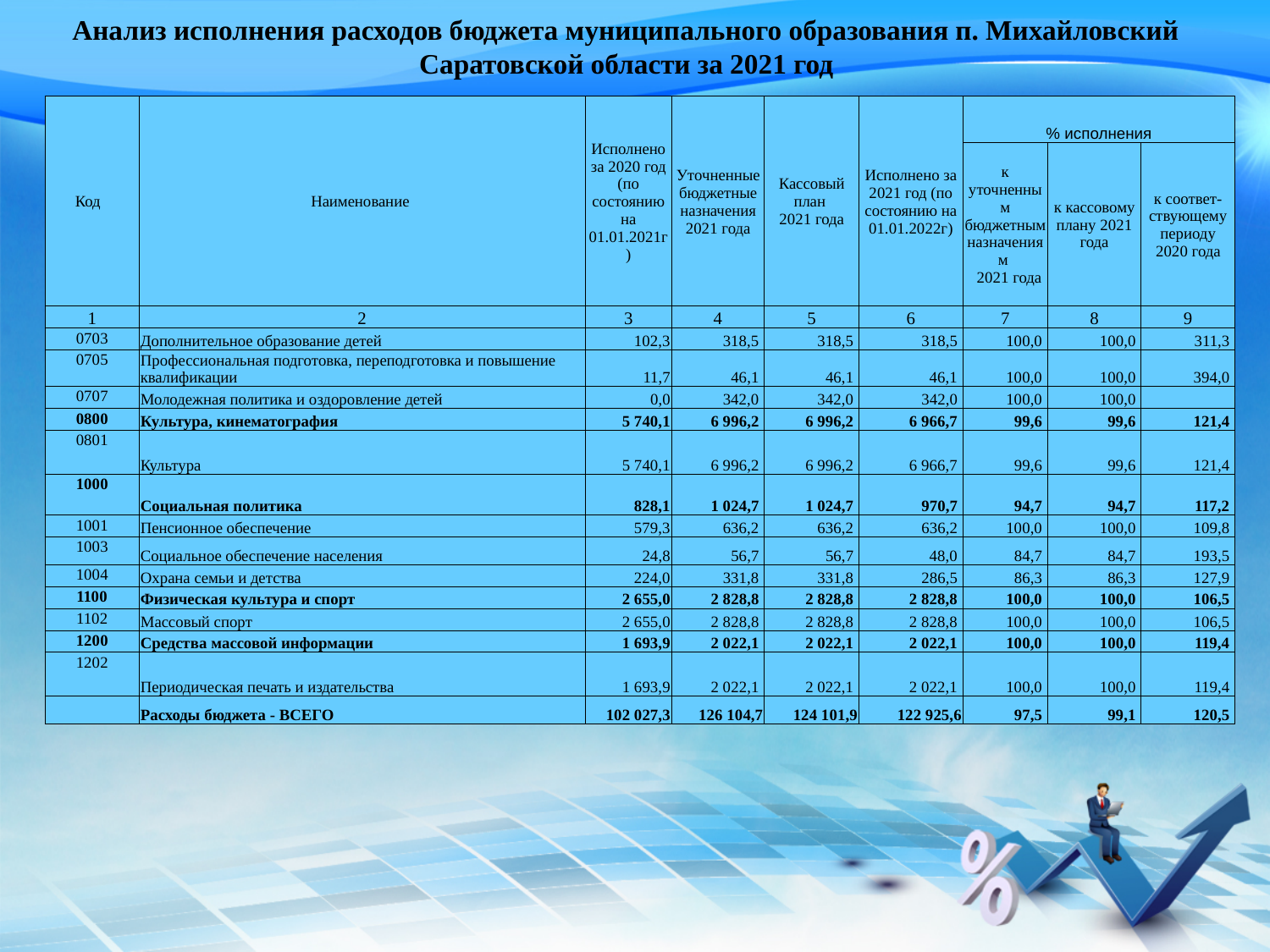

# Анализ исполнения расходов бюджета муниципального образования п. Михайловский Саратовской области за 2021 год
| Код | Наименование | Исполнено за 2020 год (по состоянию на 01.01.2021г) | Уточненные бюджетные назначения 2021 года | Кассовый план 2021 года | Исполнено за 2021 год (по состоянию на 01.01.2022г) | % исполнения |  |  |
| --- | --- | --- | --- | --- | --- | --- | --- | --- |
|  |  |  |  |  |  | к уточненным бюджетным назначениям 2021 года | к кассовому плану 2021 года | к соответ-ствующему периоду 2020 года |
| 1 | 2 | 3 | 4 | 5 | 6 | 7 | 8 | 9 |
| 0703 | Дополнительное образование детей | 102,3 | 318,5 | 318,5 | 318,5 | 100,0 | 100,0 | 311,3 |
| 0705 | Профессиональная подготовка, переподготовка и повышение квалификации | 11,7 | 46,1 | 46,1 | 46,1 | 100,0 | 100,0 | 394,0 |
| 0707 | Молодежная политика и оздоровление детей | 0,0 | 342,0 | 342,0 | 342,0 | 100,0 | 100,0 |  |
| 0800 | Культура, кинематография | 5 740,1 | 6 996,2 | 6 996,2 | 6 966,7 | 99,6 | 99,6 | 121,4 |
| 0801 | Культура | 5 740,1 | 6 996,2 | 6 996,2 | 6 966,7 | 99,6 | 99,6 | 121,4 |
| 1000 | Социальная политика | 828,1 | 1 024,7 | 1 024,7 | 970,7 | 94,7 | 94,7 | 117,2 |
| 1001 | Пенсионное обеспечение | 579,3 | 636,2 | 636,2 | 636,2 | 100,0 | 100,0 | 109,8 |
| 1003 | Социальное обеспечение населения | 24,8 | 56,7 | 56,7 | 48,0 | 84,7 | 84,7 | 193,5 |
| 1004 | Охрана семьи и детства | 224,0 | 331,8 | 331,8 | 286,5 | 86,3 | 86,3 | 127,9 |
| 1100 | Физическая культура и спорт | 2 655,0 | 2 828,8 | 2 828,8 | 2 828,8 | 100,0 | 100,0 | 106,5 |
| 1102 | Массовый спорт | 2 655,0 | 2 828,8 | 2 828,8 | 2 828,8 | 100,0 | 100,0 | 106,5 |
| 1200 | Средства массовой информации | 1 693,9 | 2 022,1 | 2 022,1 | 2 022,1 | 100,0 | 100,0 | 119,4 |
| 1202 | Периодическая печать и издательства | 1 693,9 | 2 022,1 | 2 022,1 | 2 022,1 | 100,0 | 100,0 | 119,4 |
|  | Расходы бюджета - ВСЕГО | 102 027,3 | 126 104,7 | 124 101,9 | 122 925,6 | 97,5 | 99,1 | 120,5 |